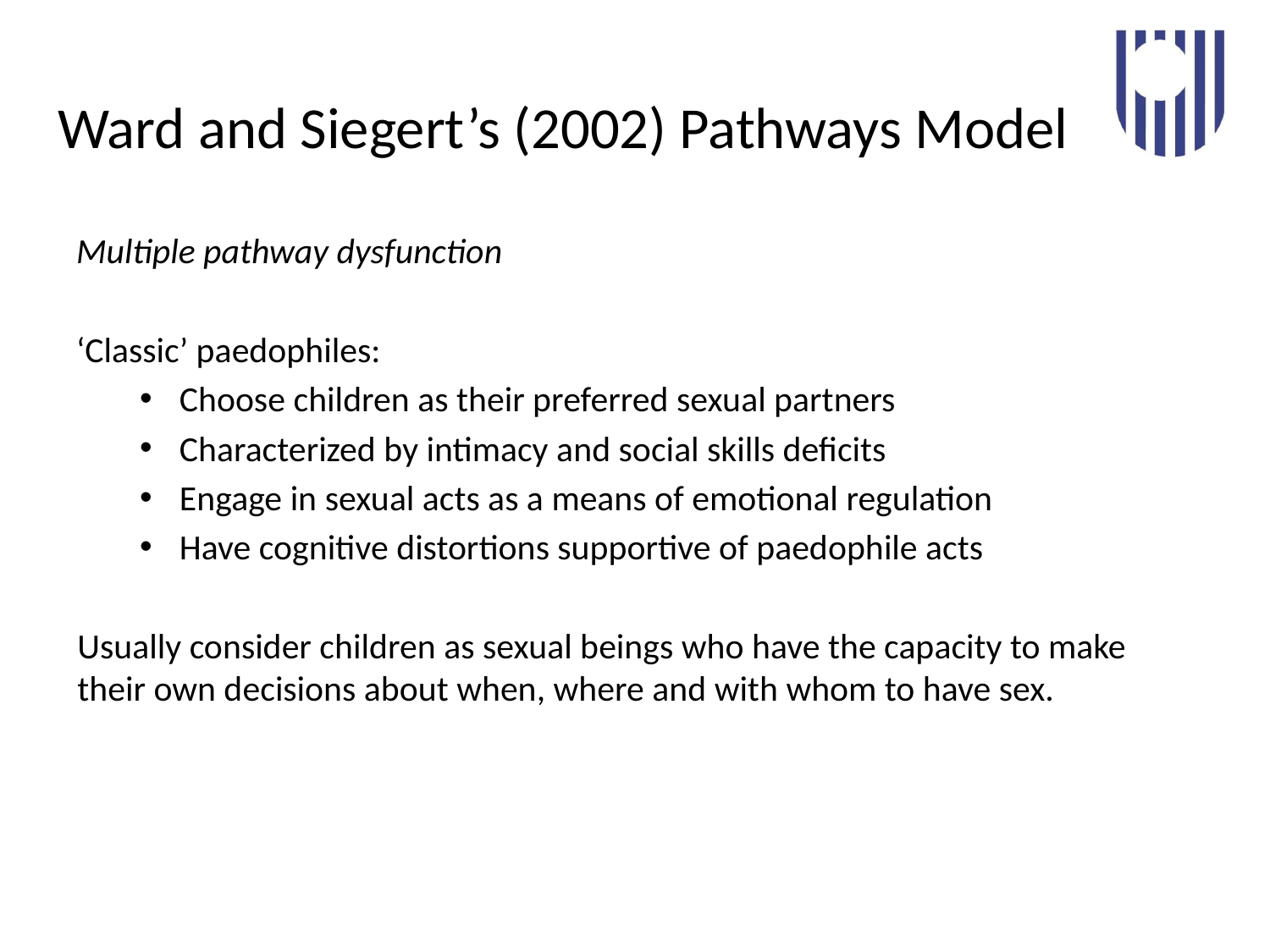

# Ward and Siegert’s (2002) Pathways Model
Multiple pathway dysfunction

‘Classic’ paedophiles:
Choose children as their preferred sexual partners
Characterized by intimacy and social skills deficits
Engage in sexual acts as a means of emotional regulation
Have cognitive distortions supportive of paedophile acts

Usually consider children as sexual beings who have the capacity to make their own decisions about when, where and with whom to have sex.